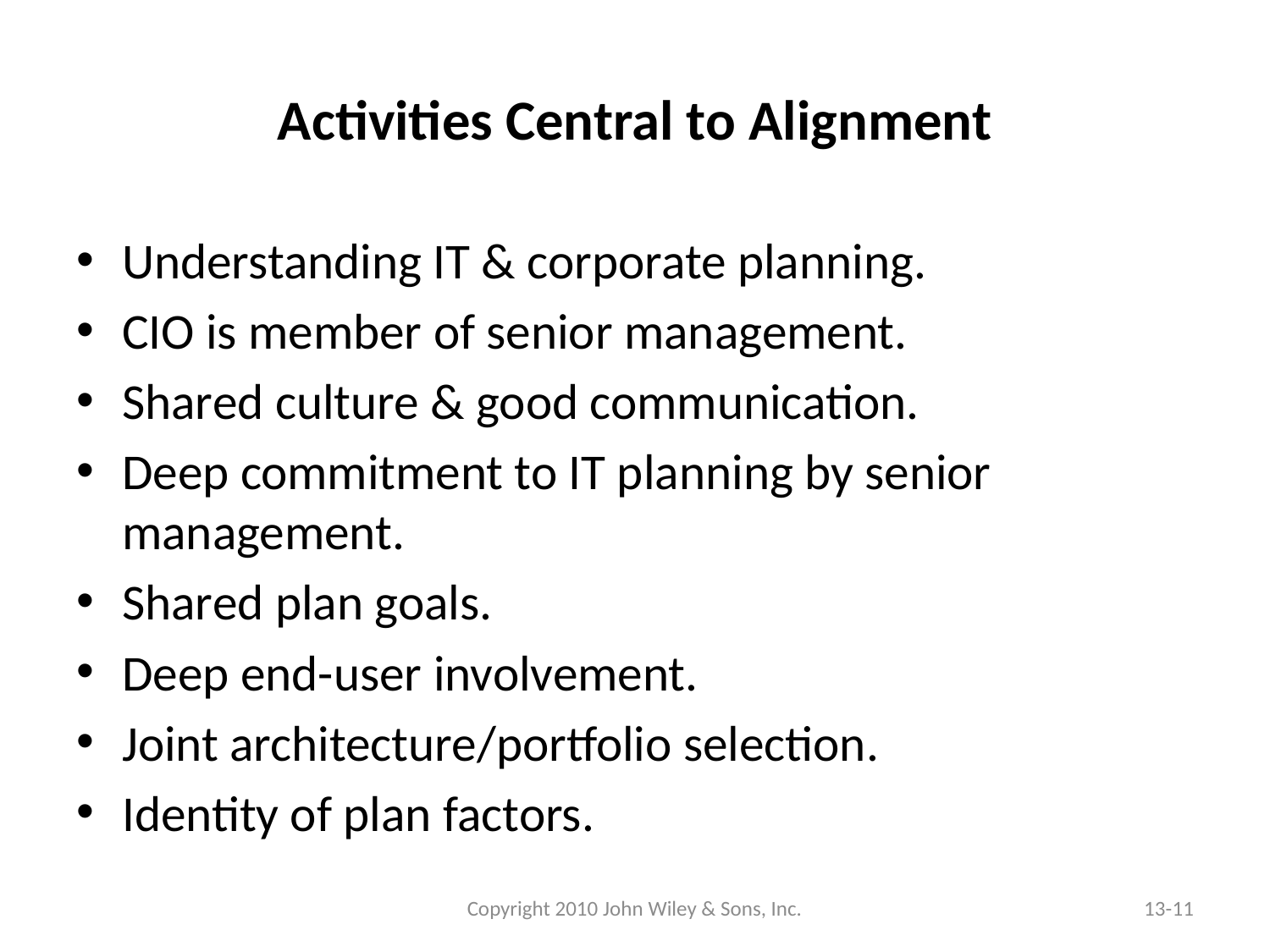

# Activities Central to Alignment
Understanding IT & corporate planning.
CIO is member of senior management.
Shared culture & good communication.
Deep commitment to IT planning by senior management.
Shared plan goals.
Deep end-user involvement.
Joint architecture/portfolio selection.
Identity of plan factors.
Copyright 2010 John Wiley & Sons, Inc.
13-11